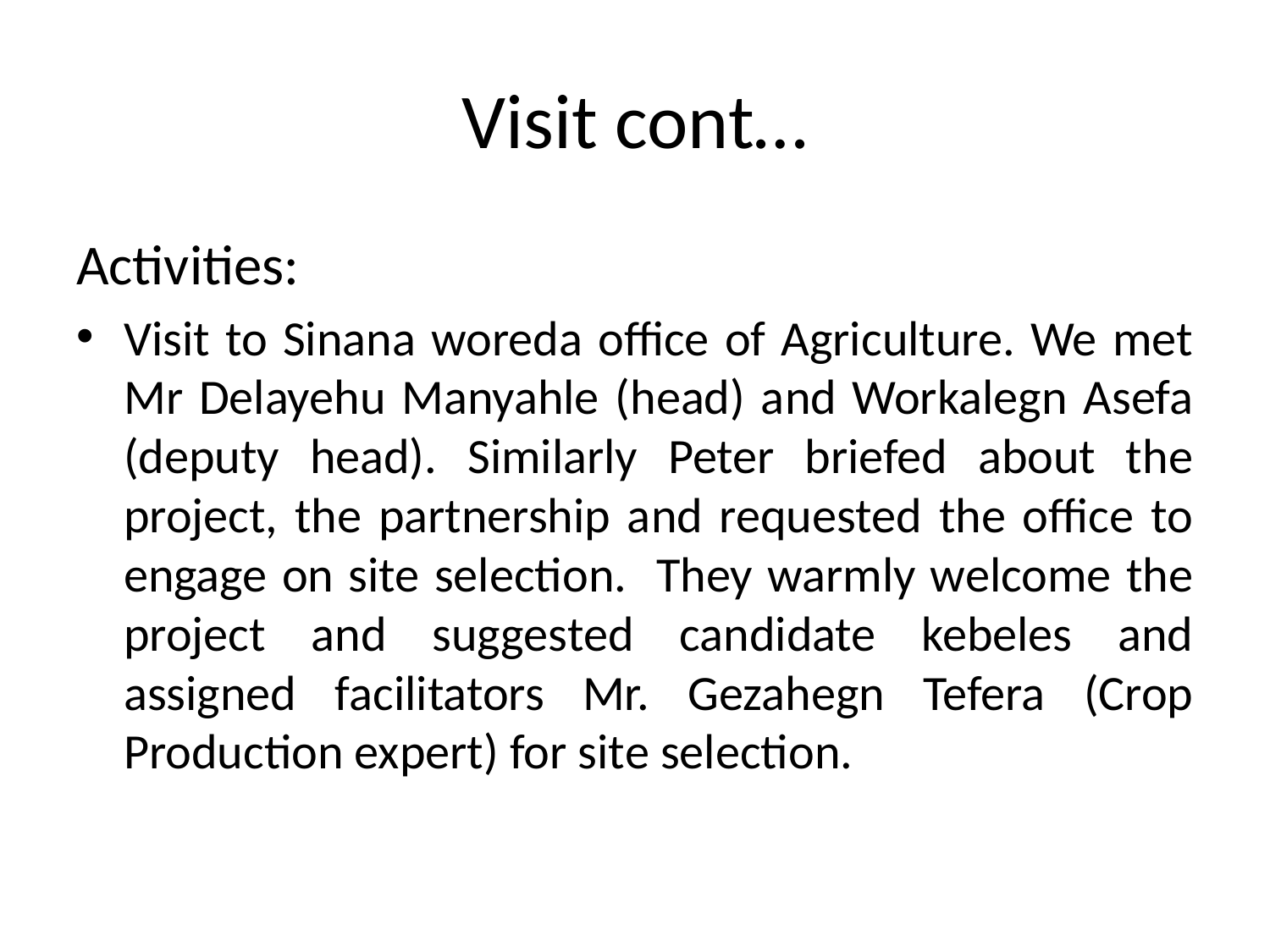

# Visit cont…
Activities:
Visit to Sinana woreda office of Agriculture. We met Mr Delayehu Manyahle (head) and Workalegn Asefa (deputy head). Similarly Peter briefed about the project, the partnership and requested the office to engage on site selection.  They warmly welcome the project and suggested candidate kebeles and assigned facilitators Mr. Gezahegn Tefera (Crop Production expert) for site selection.